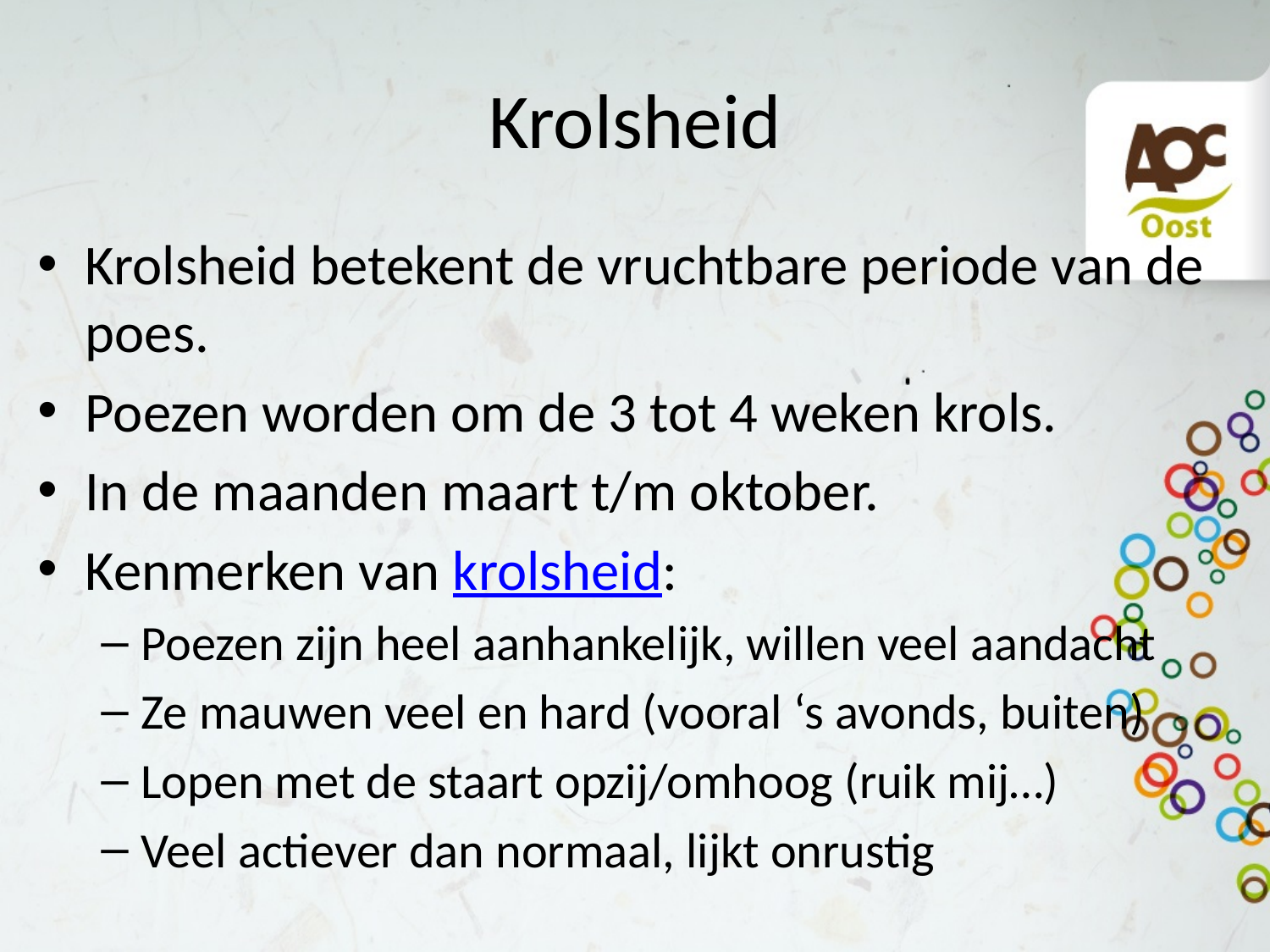

# Krolsheid
Krolsheid betekent de vruchtbare periode van de poes.
Poezen worden om de 3 tot 4 weken krols.
In de maanden maart t/m oktober.
Kenmerken van krolsheid:
Poezen zijn heel aanhankelijk, willen veel aandacht
Ze mauwen veel en hard (vooral ‘s avonds, buiten)
Lopen met de staart opzij/omhoog (ruik mij…)
Veel actiever dan normaal, lijkt onrustig